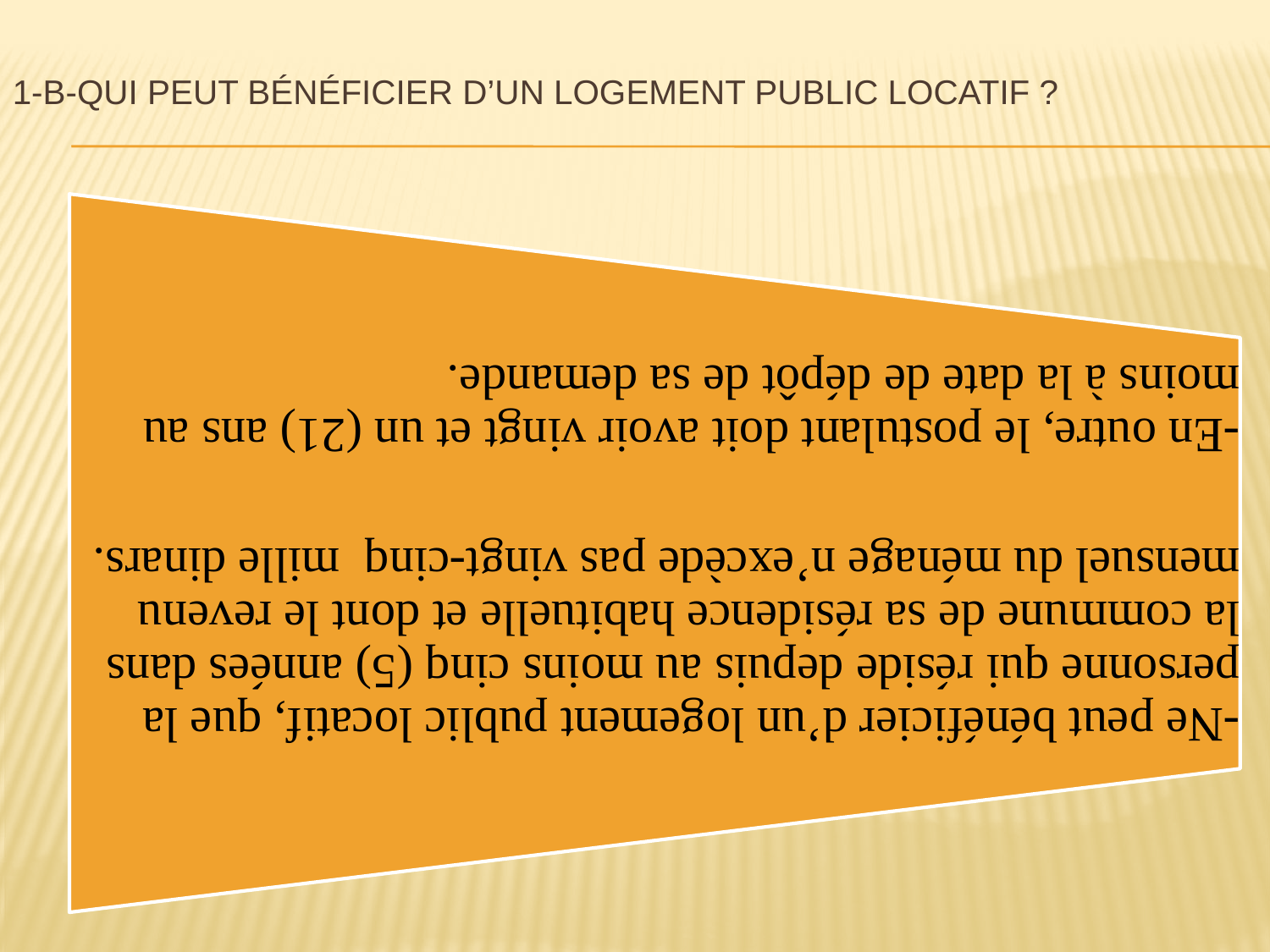

# 1-B-Qui peut bénéficier d’un logement public locatif ?
-Ne peut bénéficier d’un logement public locatif, que la personne qui réside depuis au moins cinq (5) années dans la commune de sa résidence habituelle et dont le revenu mensuel du ménage n’excède pas vingt-cinq  mille dinars.
-En outre, le postulant doit avoir vingt et un (21) ans au moins à la date de dépôt de sa demande.